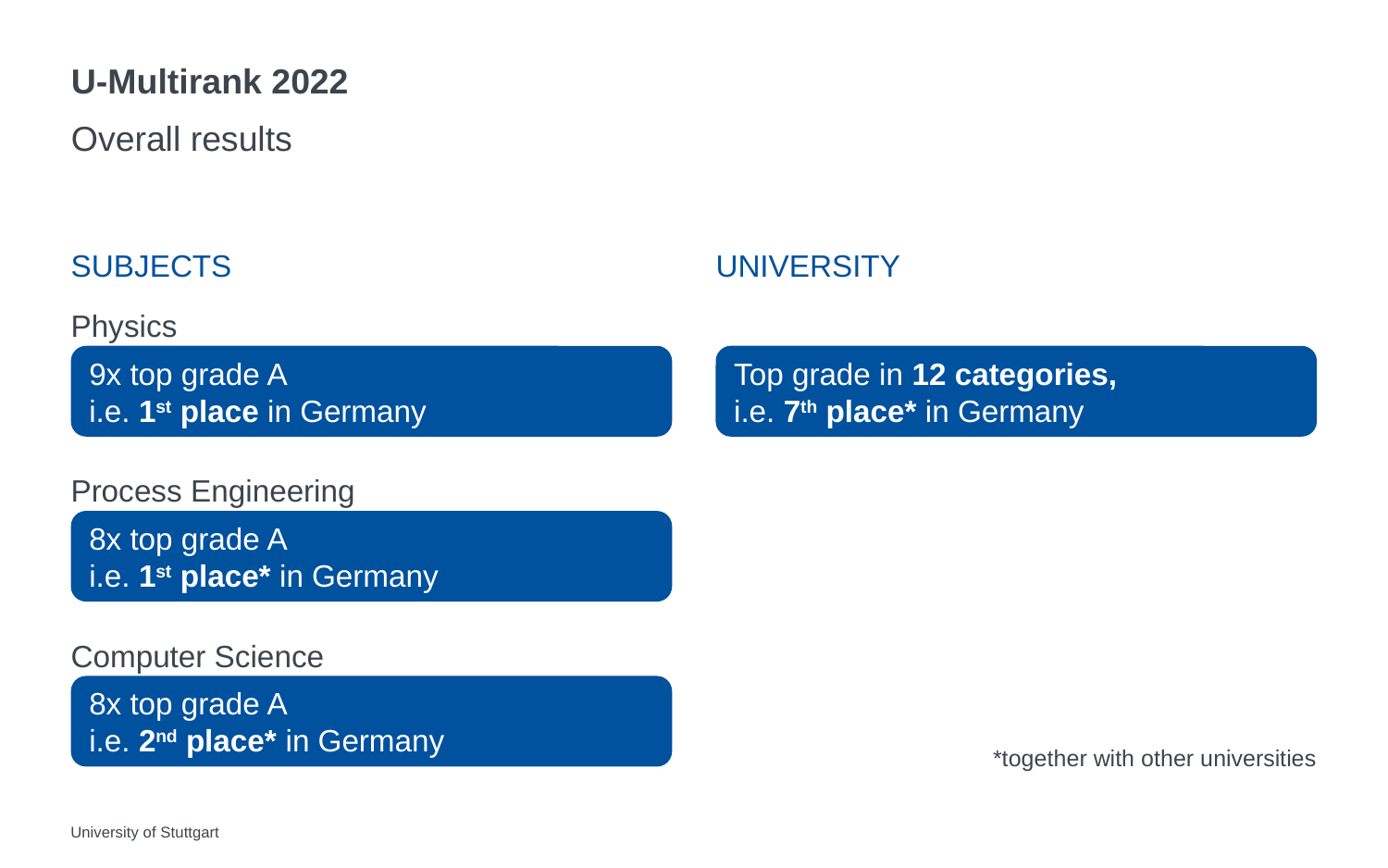

# U-Multirank 2022
Overall results
University
Subjects
Physics
9x top grade A
i.e. 1st place in Germany
Top grade in 12 categories,
i.e. 7th place* in Germany
Process Engineering
8x top grade A
i.e. 1st place* in Germany
Computer Science
8x top grade A
i.e. 2nd place* in Germany
*together with other universities
University of Stuttgart